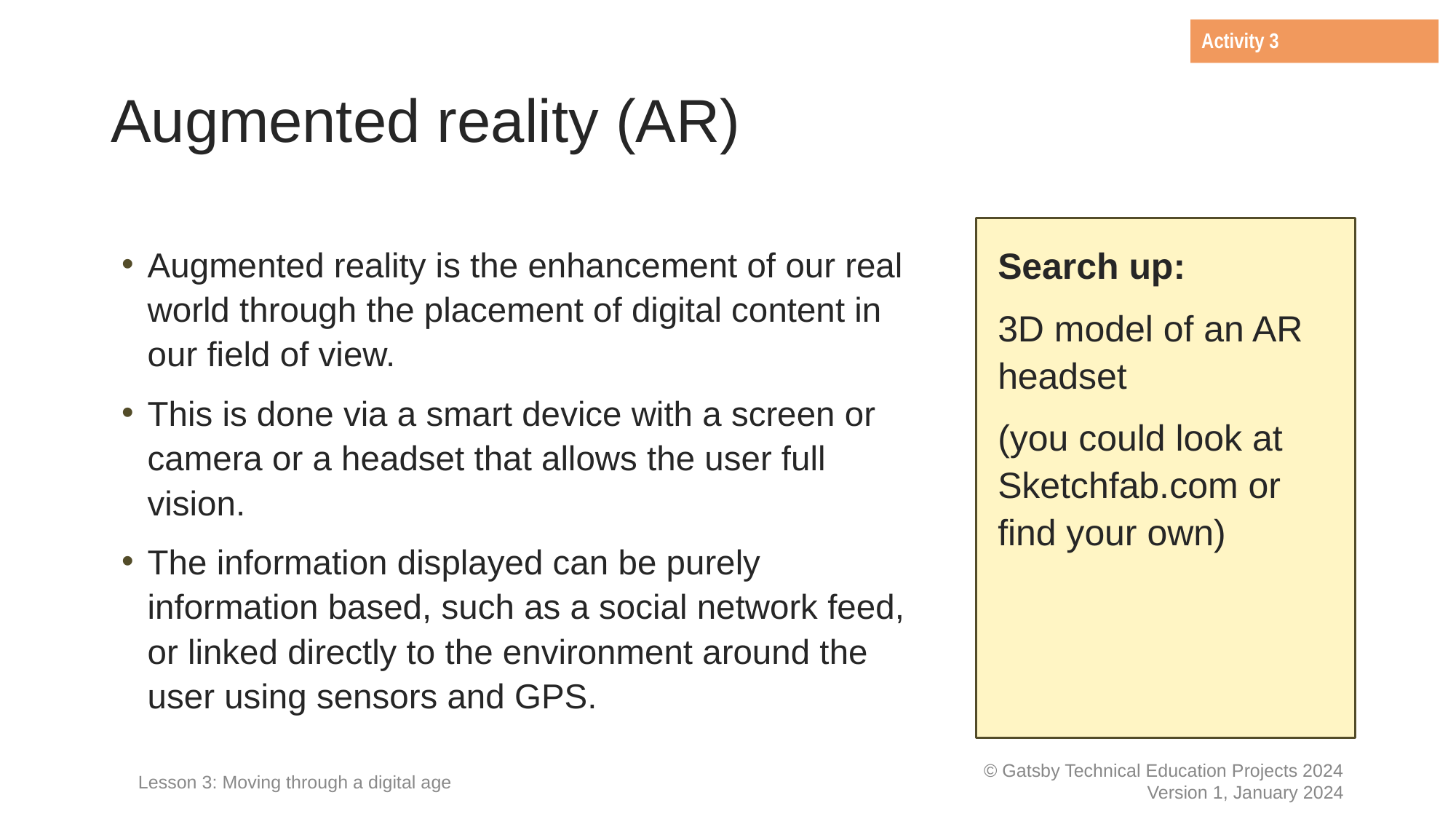

Activity 3
# Augmented reality (AR)
Augmented reality is the enhancement of our real world through the placement of digital content in our field of view.
This is done via a smart device with a screen or camera or a headset that allows the user full vision.
The information displayed can be purely information based, such as a social network feed, or linked directly to the environment around the user using sensors and GPS.

Search up:
3D model of an AR headset
(you could look at Sketchfab.com or find your own)

Lesson 3: Moving through a digital age